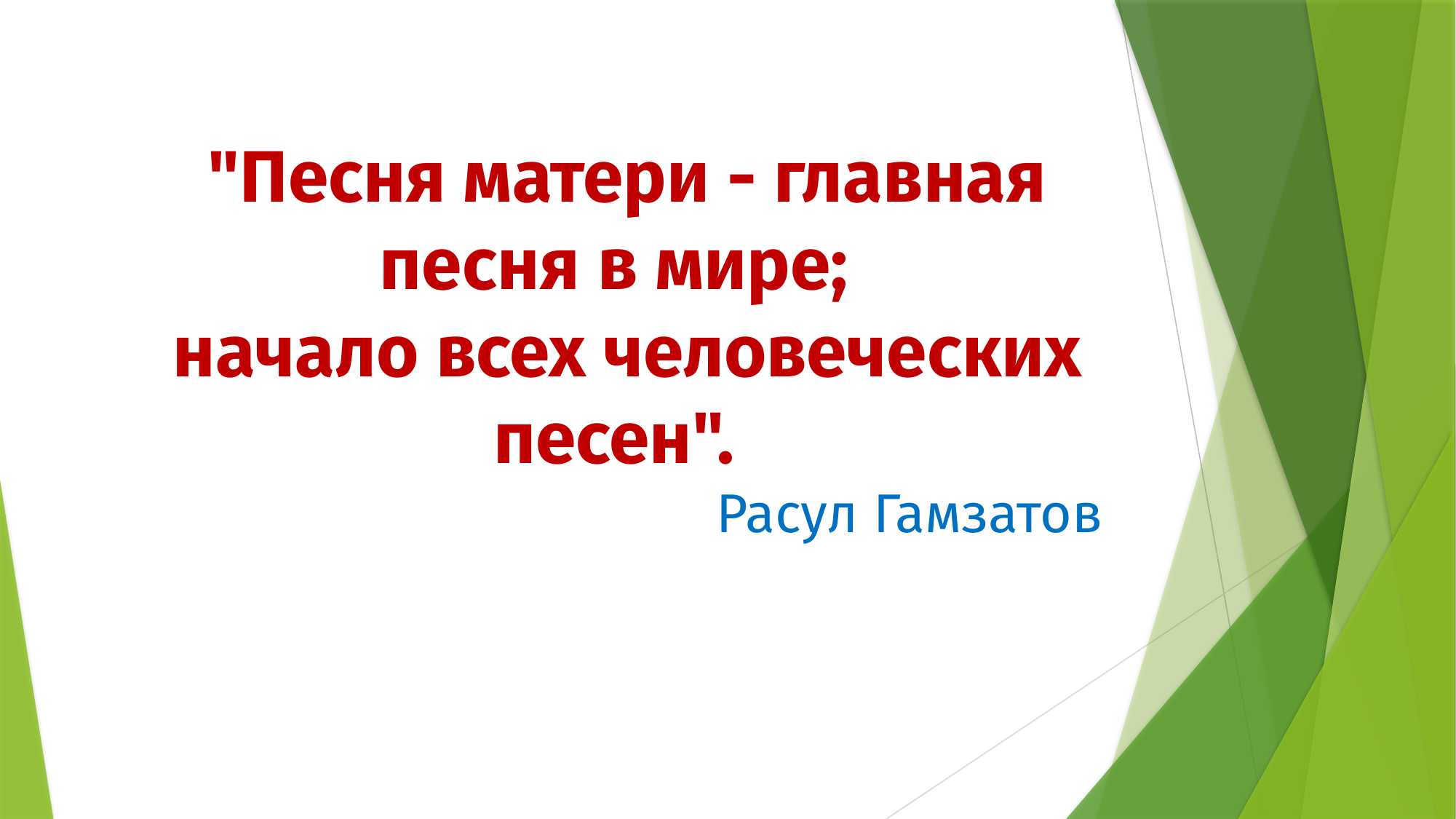

"Песня матери - главная песня в мире;
начало всех человеческих песен".
Расул Гамзатов